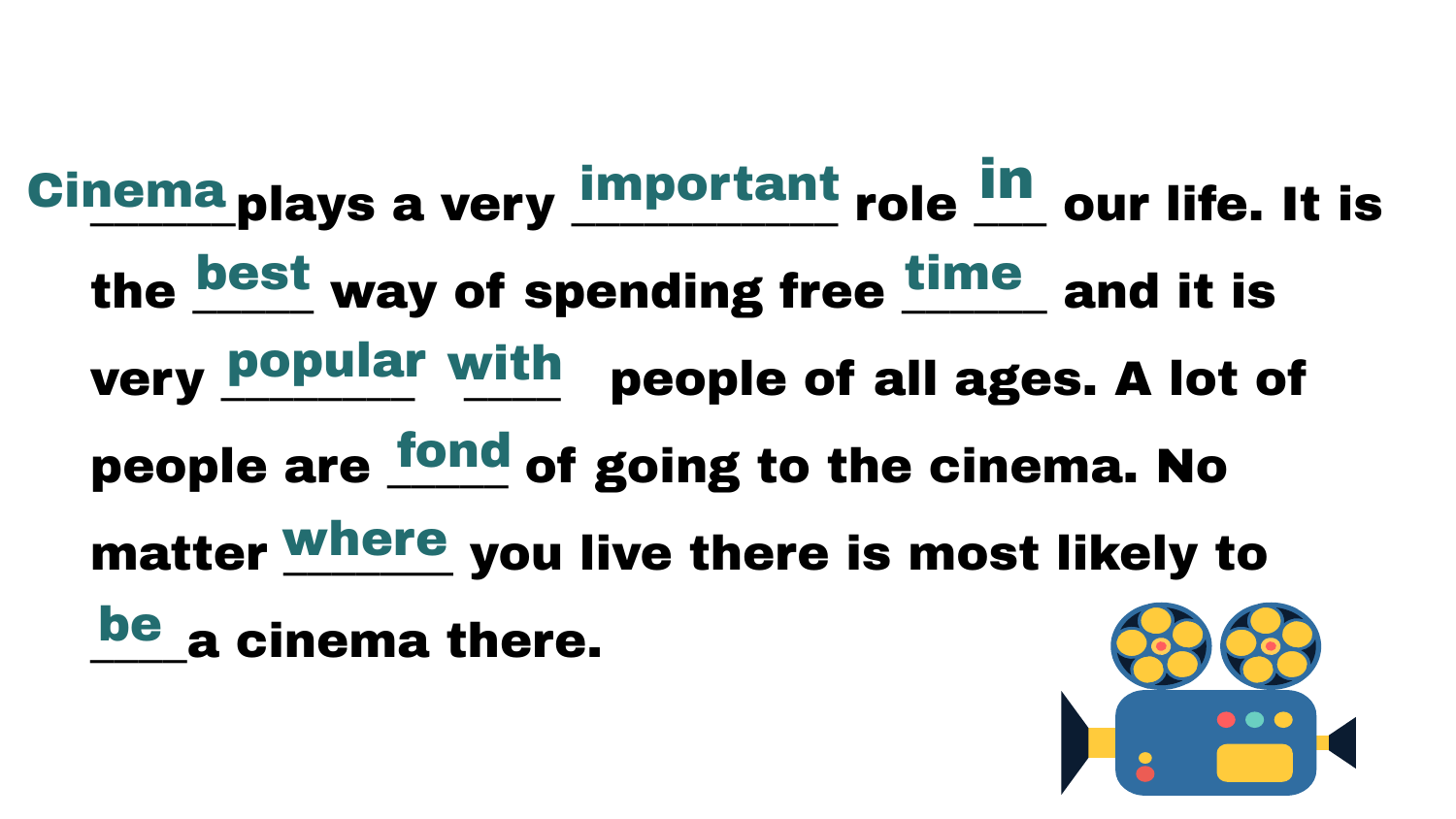

in
important
Cinema
best
time
______plays a very ___________ role ___ our life. It is the _____ way of spending free ______ and it is very ________   ____   people of all ages. A lot of people are _____ of going to the cinema. No matter _______ you live there is most likely to ____a cinema there.

popular
with
fond
where
be